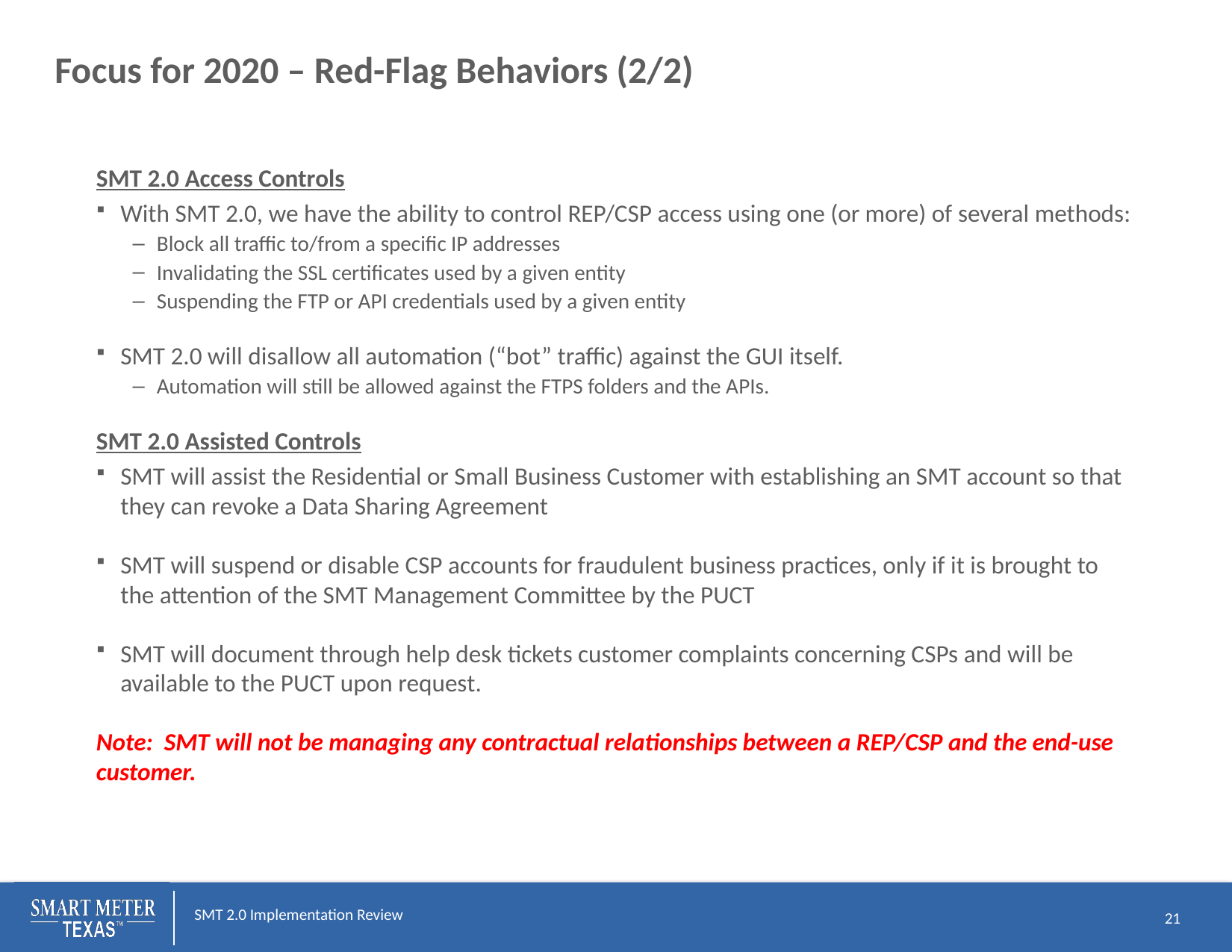

# Focus for 2020 – Red-Flag Behaviors (2/2)

SMT 2.0 Access Controls
With SMT 2.0, we have the ability to control REP/CSP access using one (or more) of several methods:
Block all traffic to/from a specific IP addresses
Invalidating the SSL certificates used by a given entity
Suspending the FTP or API credentials used by a given entity

SMT 2.0 will disallow all automation (“bot” traffic) against the GUI itself.
Automation will still be allowed against the FTPS folders and the APIs.

SMT 2.0 Assisted Controls
SMT will assist the Residential or Small Business Customer with establishing an SMT account so that they can revoke a Data Sharing Agreement

SMT will suspend or disable CSP accounts for fraudulent business practices, only if it is brought to the attention of the SMT Management Committee by the PUCT

SMT will document through help desk tickets customer complaints concerning CSPs and will be available to the PUCT upon request.

Note:  SMT will not be managing any contractual relationships between a REP/CSP and the end-use customer.
21